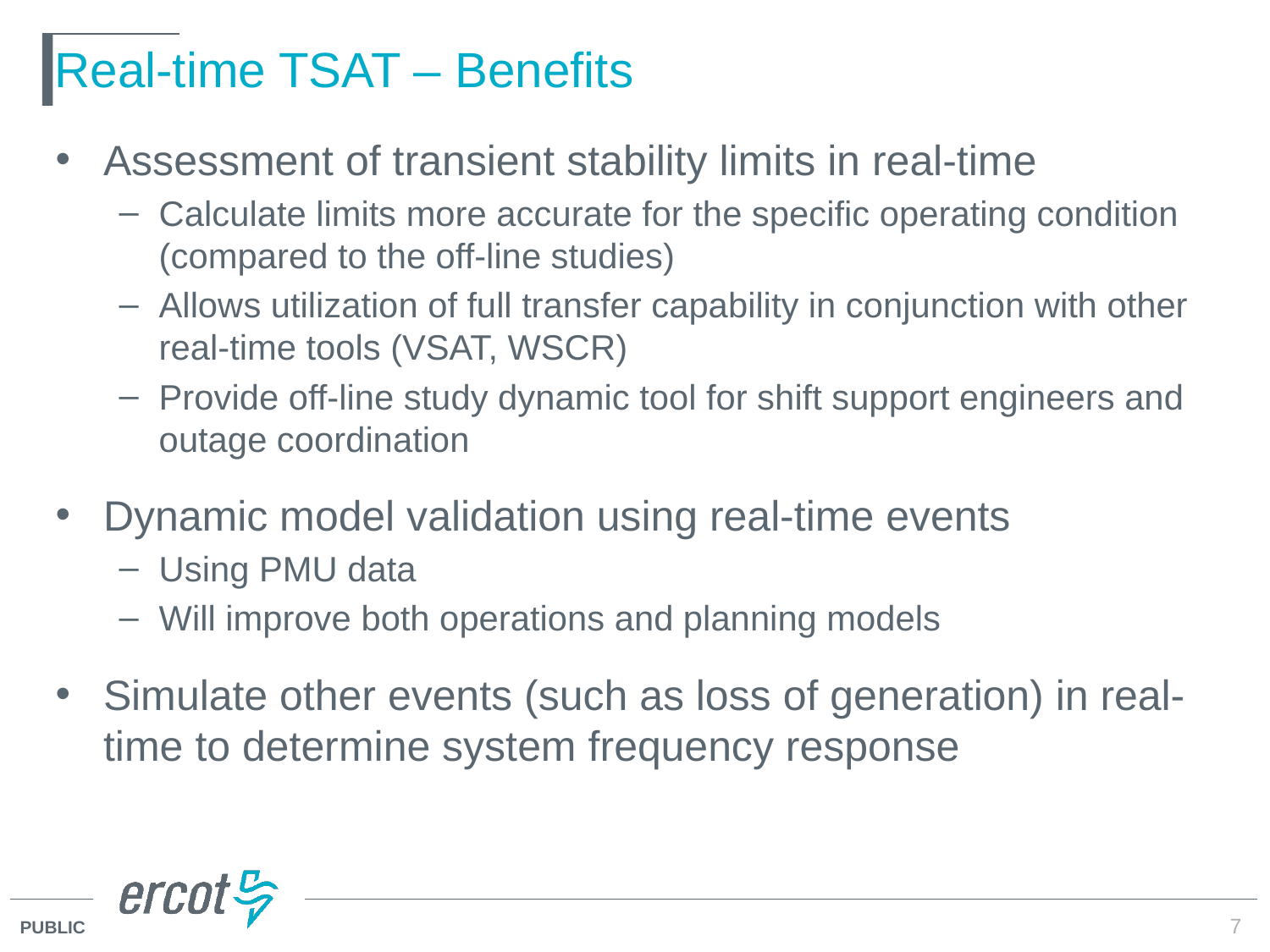

# Real-time TSAT – Benefits
Assessment of transient stability limits in real-time
Calculate limits more accurate for the specific operating condition (compared to the off-line studies)
Allows utilization of full transfer capability in conjunction with other real-time tools (VSAT, WSCR)
Provide off-line study dynamic tool for shift support engineers and outage coordination
Dynamic model validation using real-time events
Using PMU data
Will improve both operations and planning models
Simulate other events (such as loss of generation) in real-time to determine system frequency response

7